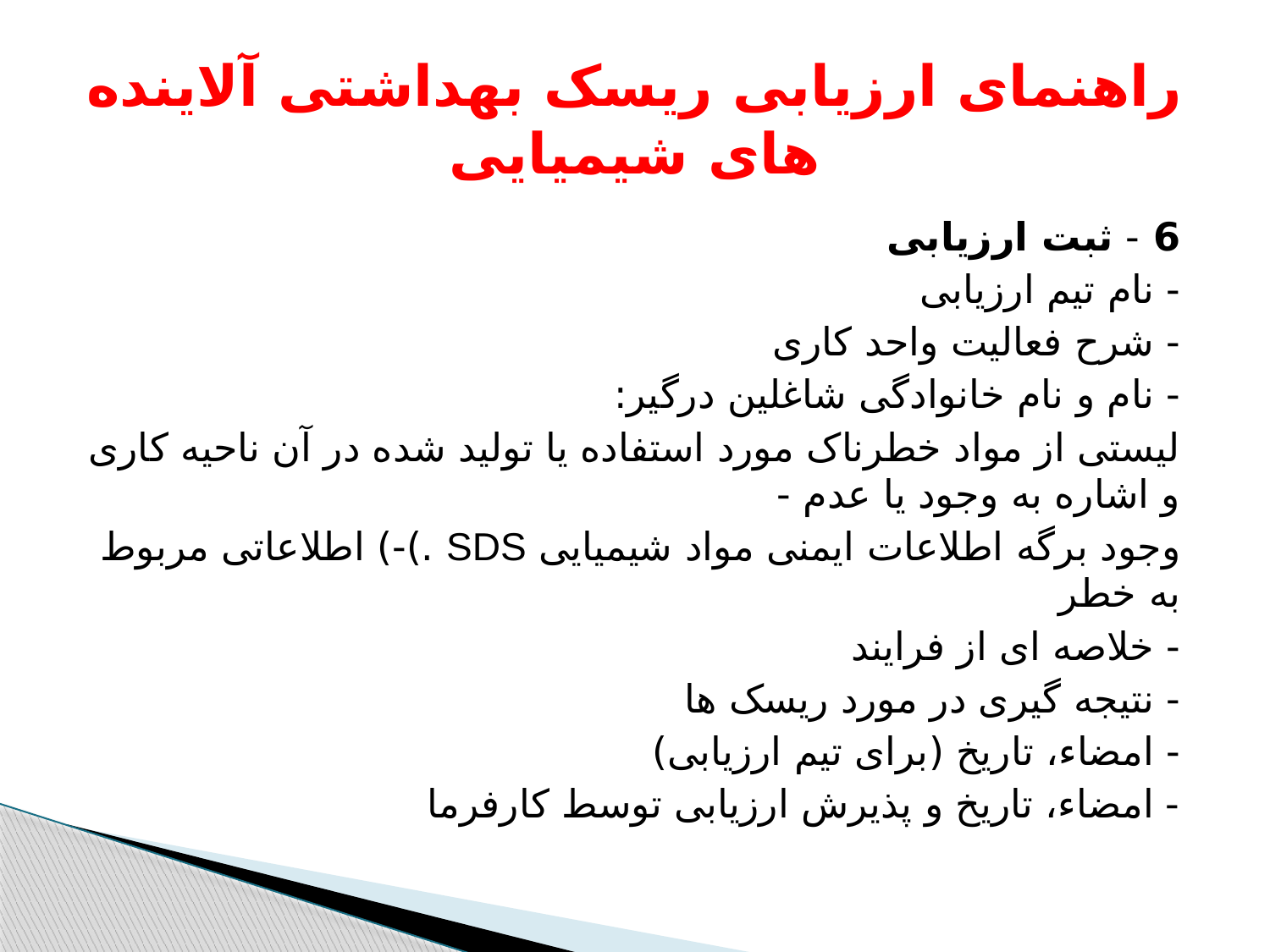

# راهنمای ارزیابی ریسک بهداشتی آلاینده های شیمیایی
6 - ثبت ارزیابی
- نام تیم ارزیابی
- شرح فعالیت واحد کاری
- نام و نام خانوادگی شاغلین درگیر:
لیستی از مواد خطرناک مورد استفاده یا تولید شده در آن ناحیه کاری و اشاره به وجود یا عدم -
وجود برگه اطلاعات ایمنی مواد شیمیایی SDS .)-) اطلاعاتی مربوط به خطر
- خلاصه ای از فرایند
- نتیجه گیری در مورد ریسک ها
- امضاء، تاریخ (برای تیم ارزیابی)
- امضاء، تاریخ و پذیرش ارزیابی توسط کارفرما